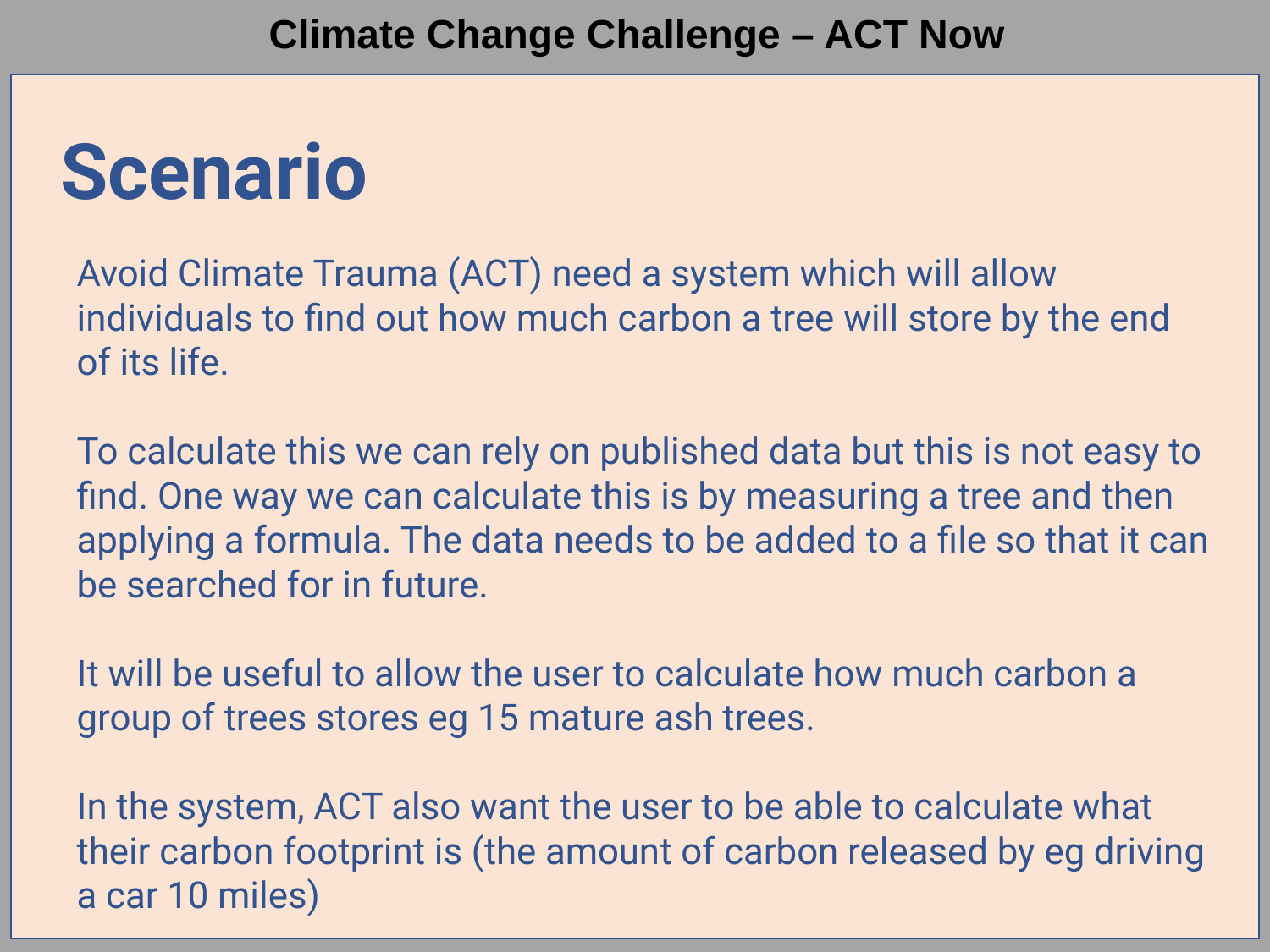

Scenario
Avoid Climate Trauma (ACT) need a system which will allow individuals to find out how much carbon a tree will store by the end of its life.

To calculate this we can rely on published data but this is not easy to find. One way we can calculate this is by measuring a tree and then applying a formula. The data needs to be added to a file so that it can be searched for in future.

It will be useful to allow the user to calculate how much carbon a group of trees stores eg 15 mature ash trees.

In the system, ACT also want the user to be able to calculate what their carbon footprint is (the amount of carbon released by eg driving a car 10 miles)